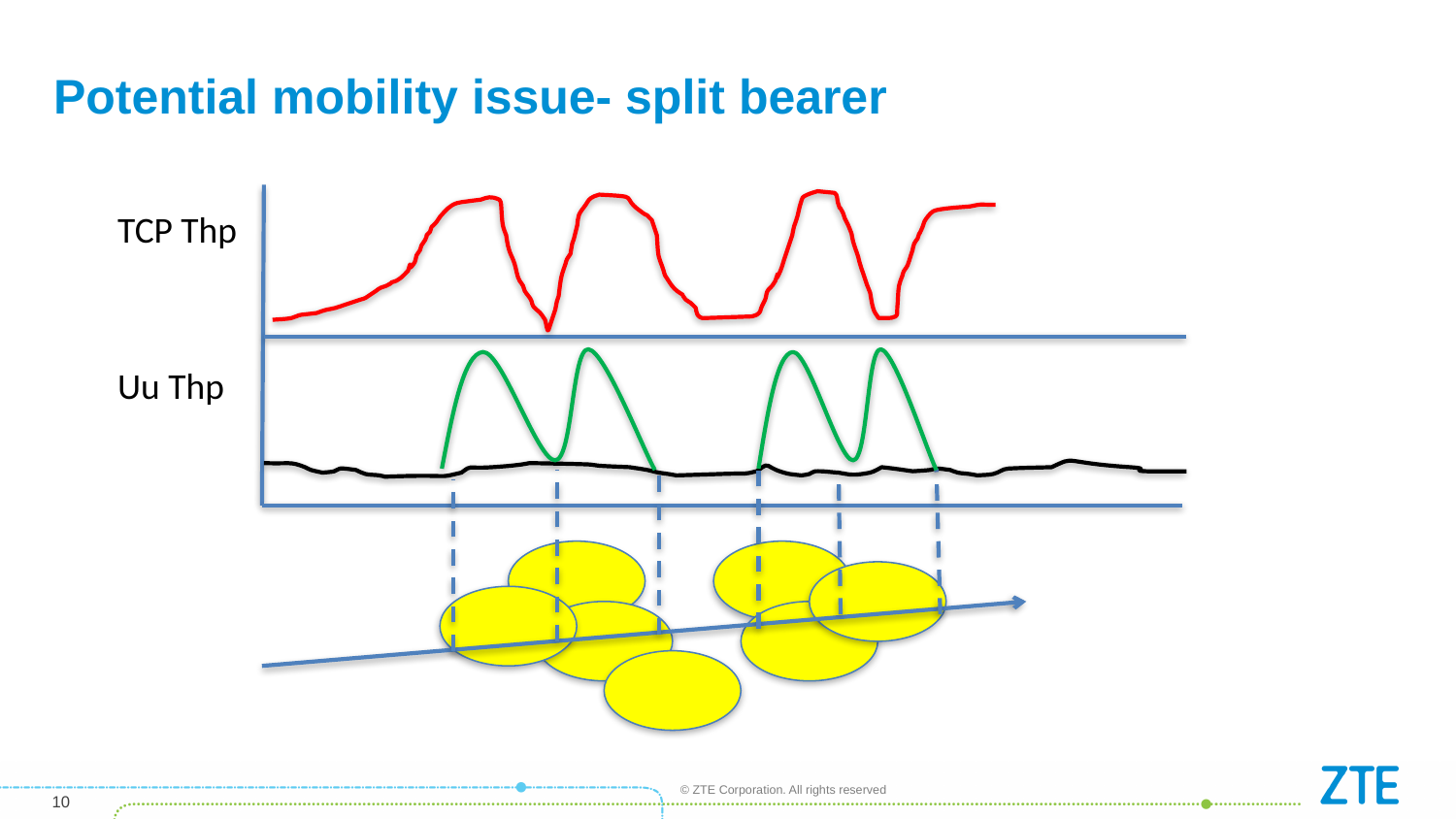

# Potential mobility issue- split bearer

TCP Thp
Uu Thp